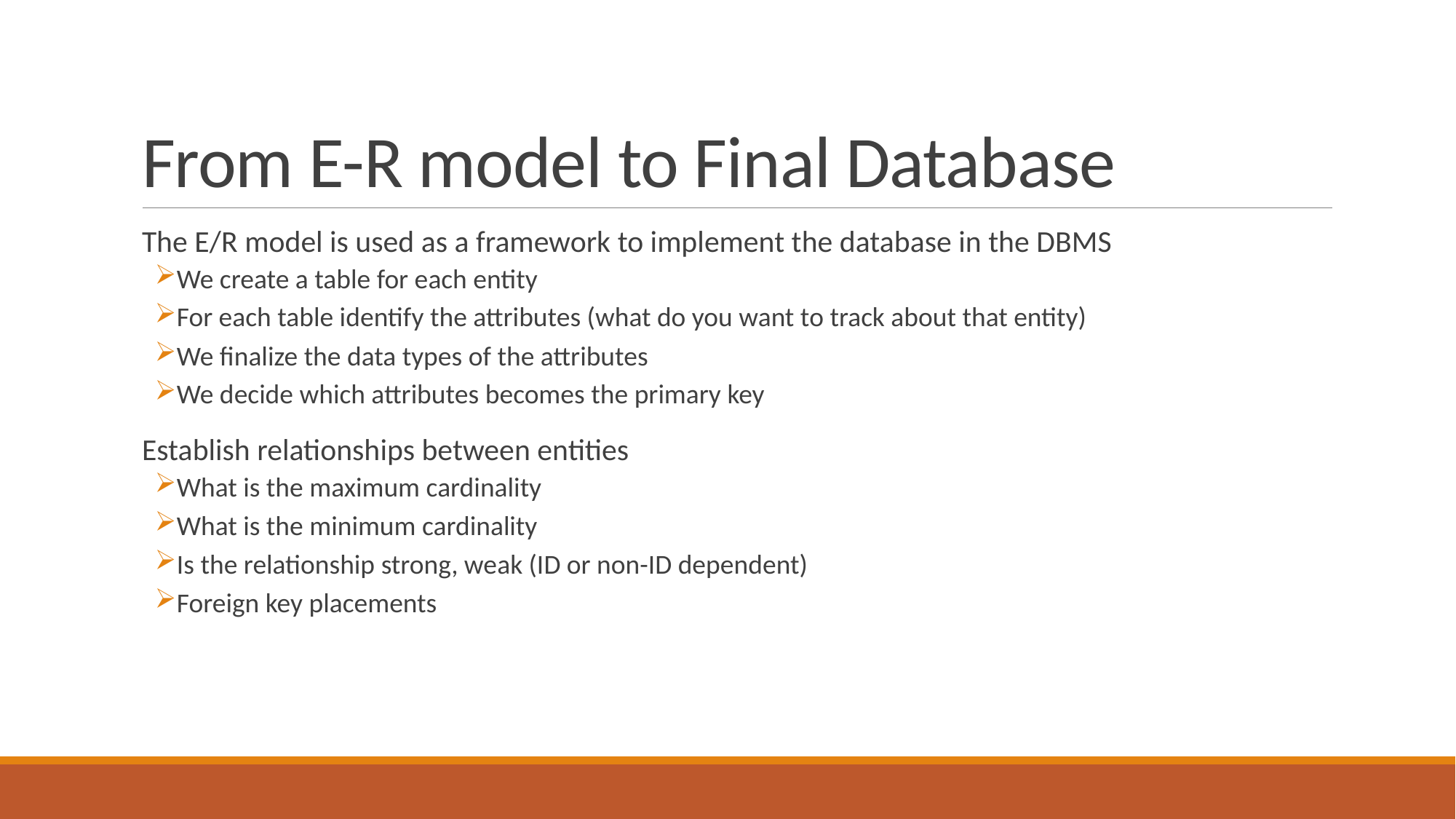

# From E-R model to Final Database
The E/R model is used as a framework to implement the database in the DBMS
We create a table for each entity
For each table identify the attributes (what do you want to track about that entity)
We finalize the data types of the attributes
We decide which attributes becomes the primary key
Establish relationships between entities
What is the maximum cardinality
What is the minimum cardinality
Is the relationship strong, weak (ID or non-ID dependent)
Foreign key placements